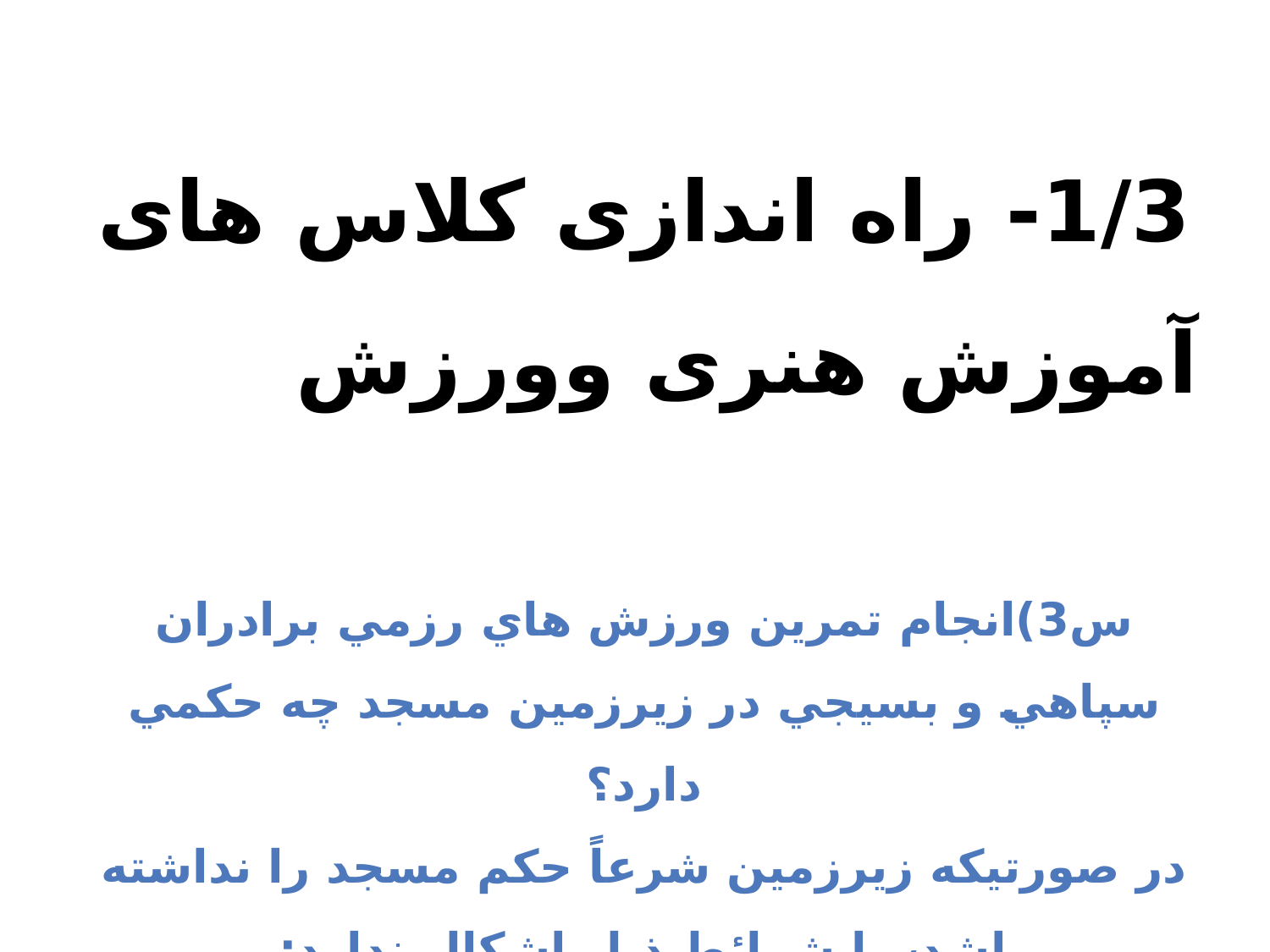

1/3- راه اندازی کلاس های آموزش هنری وورزش
س3)انجام تمرين ورزش هاي رزمي برادران سپاهي و بسيجي در زيرزمين مسجد چه حكمي دارد؟
در صورتيكه زيرزمين شرعاً حكم مسجد را نداشته باشد، با شرائط ذيل اشكال ندارد:
1- فعاليت مذكور موجب وهن مسجد نباشد و احترام مسجد حفظ شود.
2- با اهداف وقف و نيت واقف منافات نداشته باشد.
3- با اذن متولي و متصديان امر باشد.